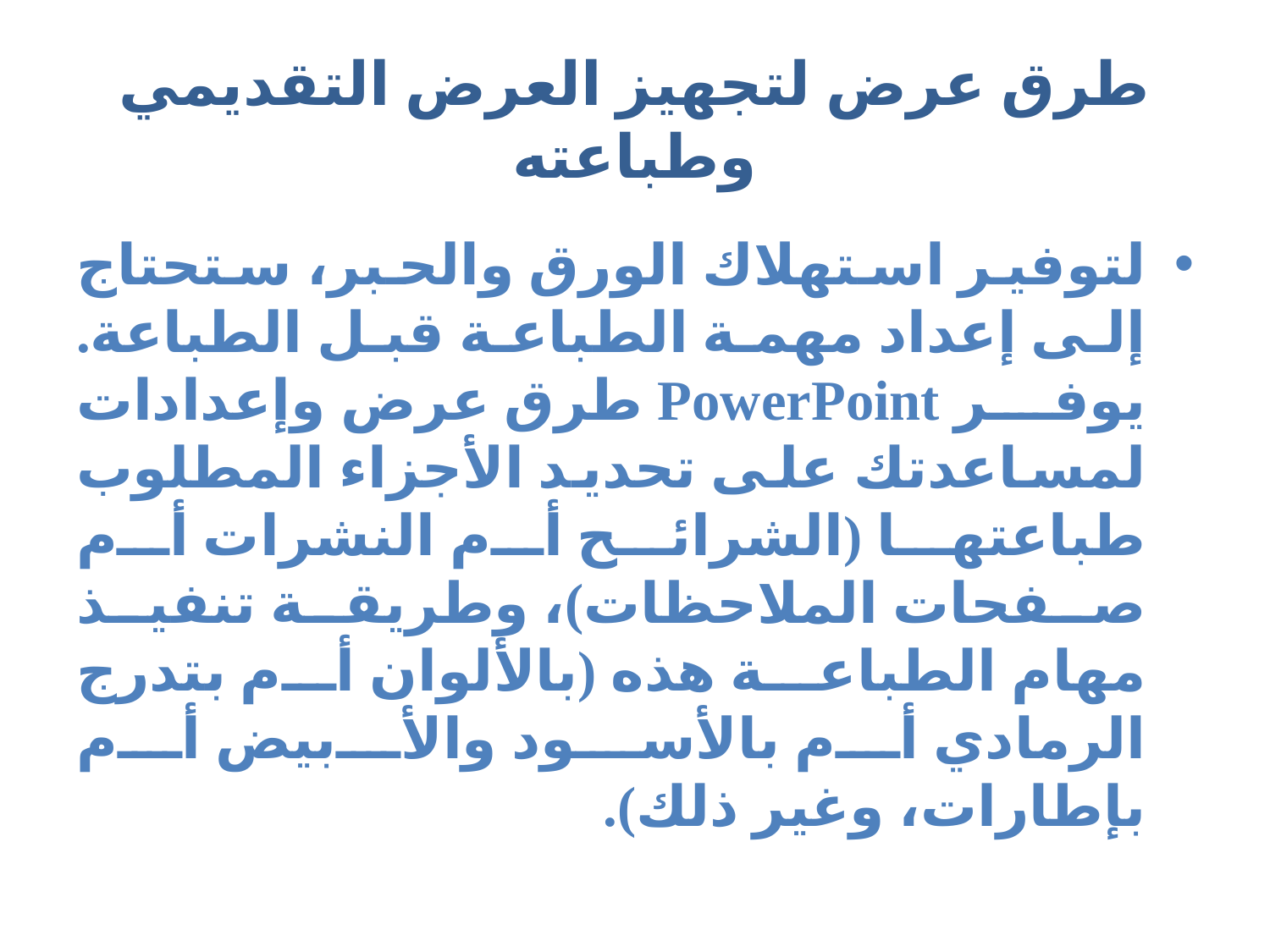

# طرق عرض لتجهيز العرض التقديمي وطباعته
لتوفير استهلاك الورق والحبر، ستحتاج إلى إعداد مهمة الطباعة قبل الطباعة. يوفر PowerPoint طرق عرض وإعدادات لمساعدتك على تحديد الأجزاء المطلوب طباعتها (الشرائح أم النشرات أم صفحات الملاحظات)، وطريقة تنفيذ مهام الطباعة هذه (بالألوان أم بتدرج الرمادي أم بالأسود والأبيض أم بإطارات، وغير ذلك).